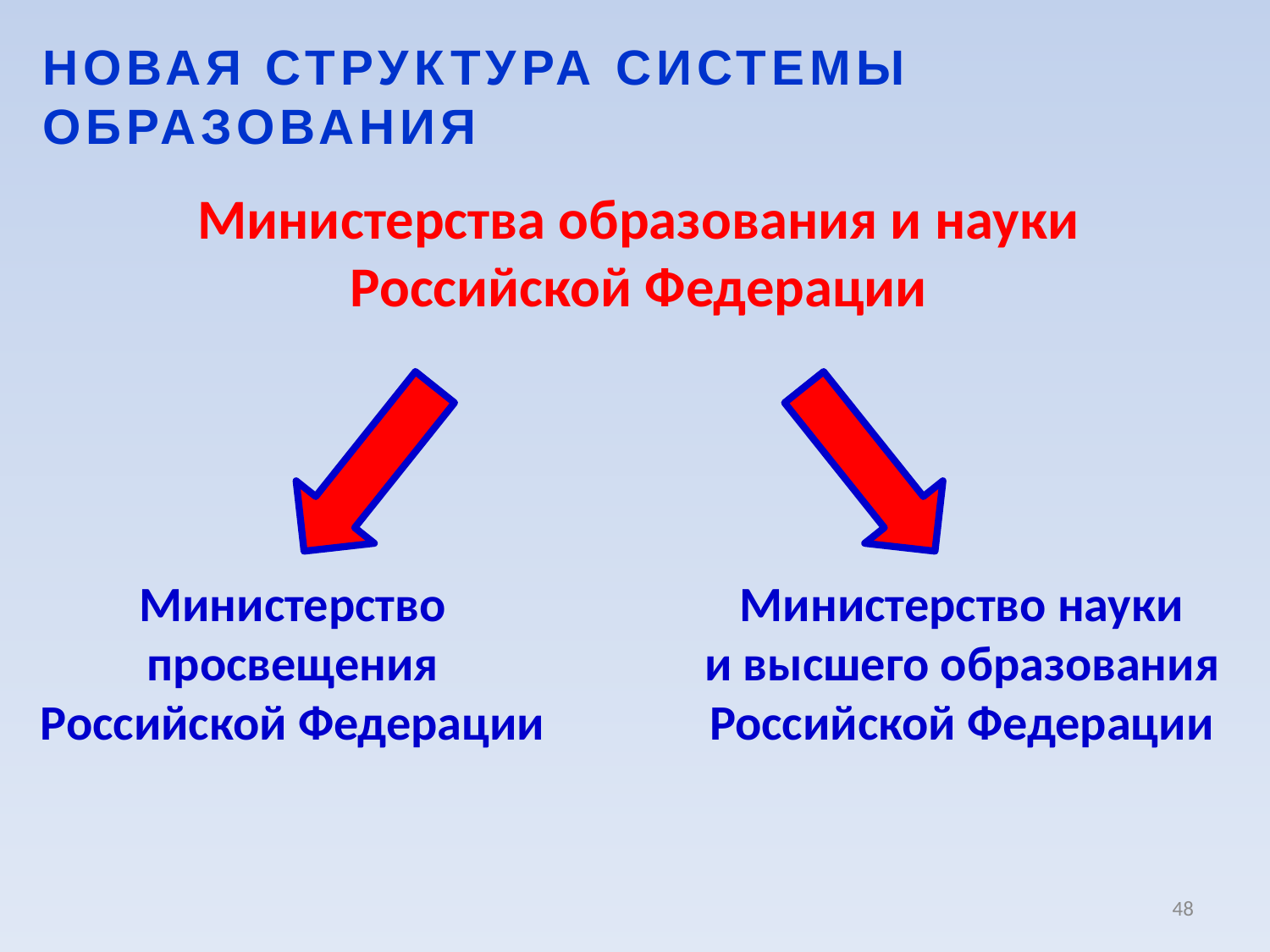

НОВАЯ СТРУКТУРА СИСТЕМЫ ОБРАЗОВАНИЯ
Министерства образования и науки
Российской Федерации

Министерство
просвещения
Российской Федерации

Министерство науки
и высшего образования
Российской Федерации

48